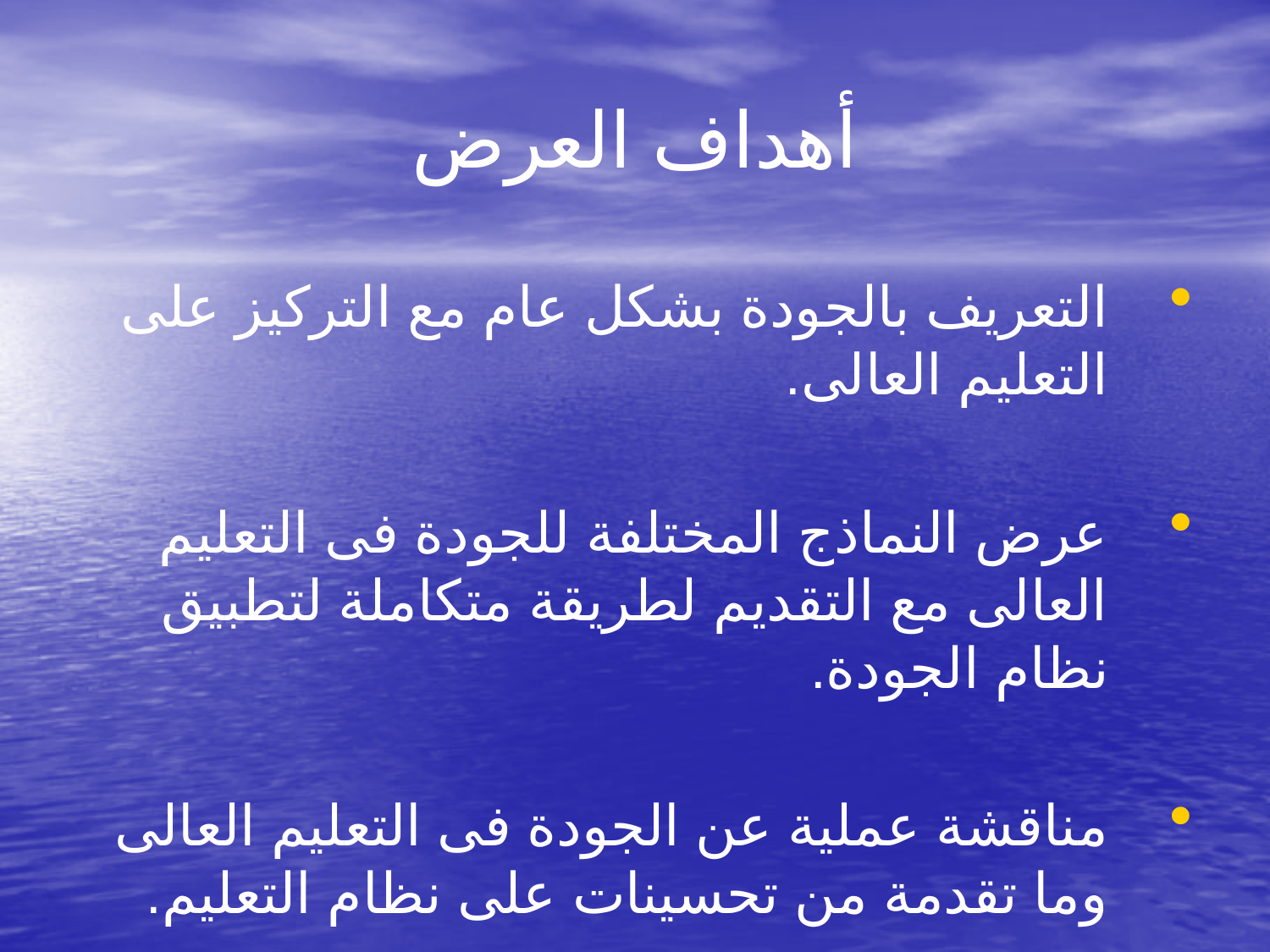

# أهداف العرض
التعريف بالجودة بشكل عام مع التركيز على التعليم العالى.

عرض النماذج المختلفة للجودة فى التعليم العالى مع التقديم لطريقة متكاملة لتطبيق نظام الجودة.

مناقشة عملية عن الجودة فى التعليم العالى وما تقدمة من تحسينات على نظام التعليم.